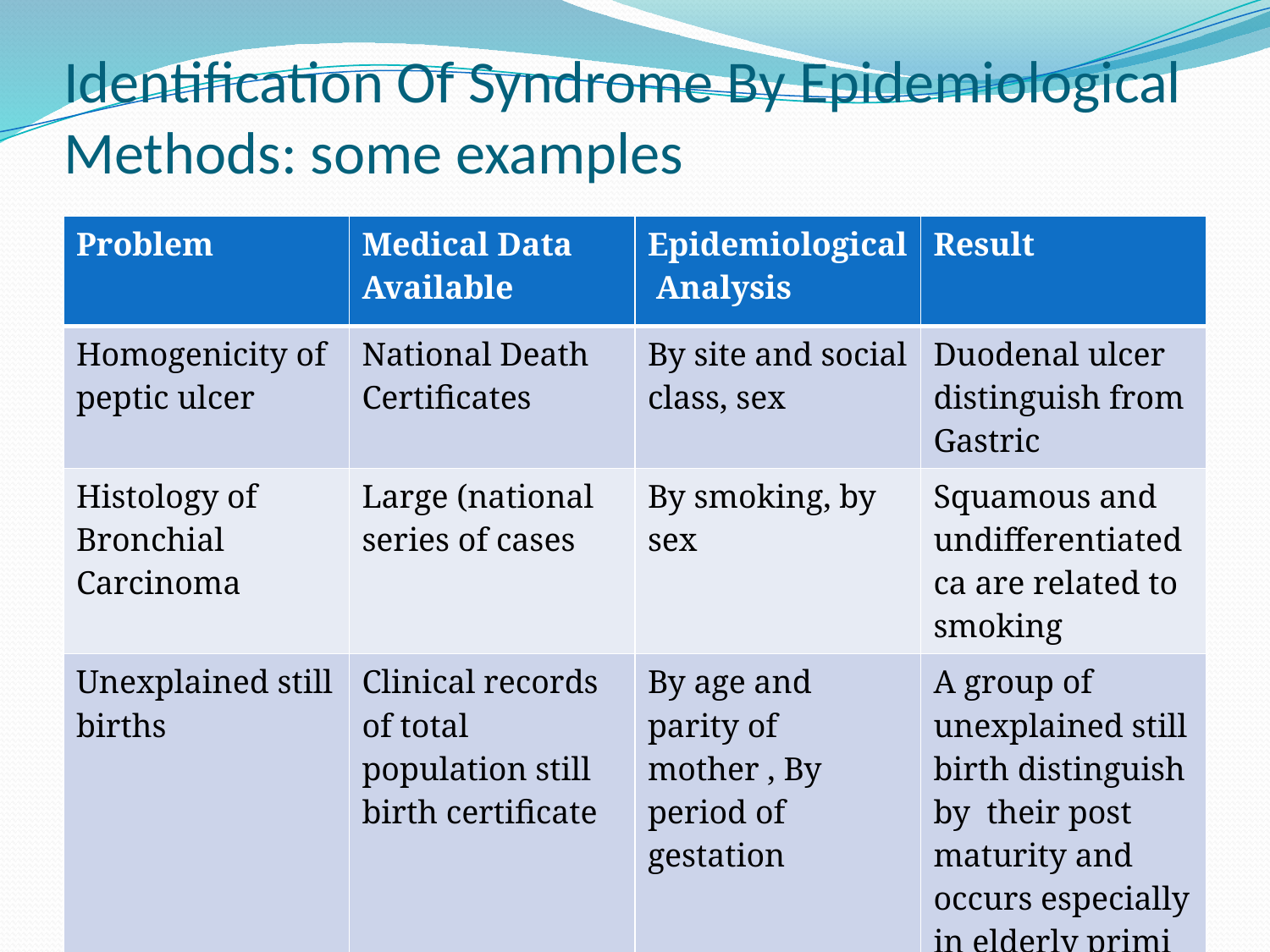

# Identification Of Syndrome By Epidemiological Methods: some examples
| Problem | Medical Data Available | Epidemiological Analysis | Result |
| --- | --- | --- | --- |
| Homogenicity of peptic ulcer | National Death Certificates | By site and social class, sex | Duodenal ulcer distinguish from Gastric |
| Histology of Bronchial Carcinoma | Large (national series of cases | By smoking, by sex | Squamous and undifferentiated ca are related to smoking |
| Unexplained still births | Clinical records of total population still birth certificate | By age and parity of mother , By period of gestation | A group of unexplained still birth distinguish by their post maturity and occurs especially in elderly primi |